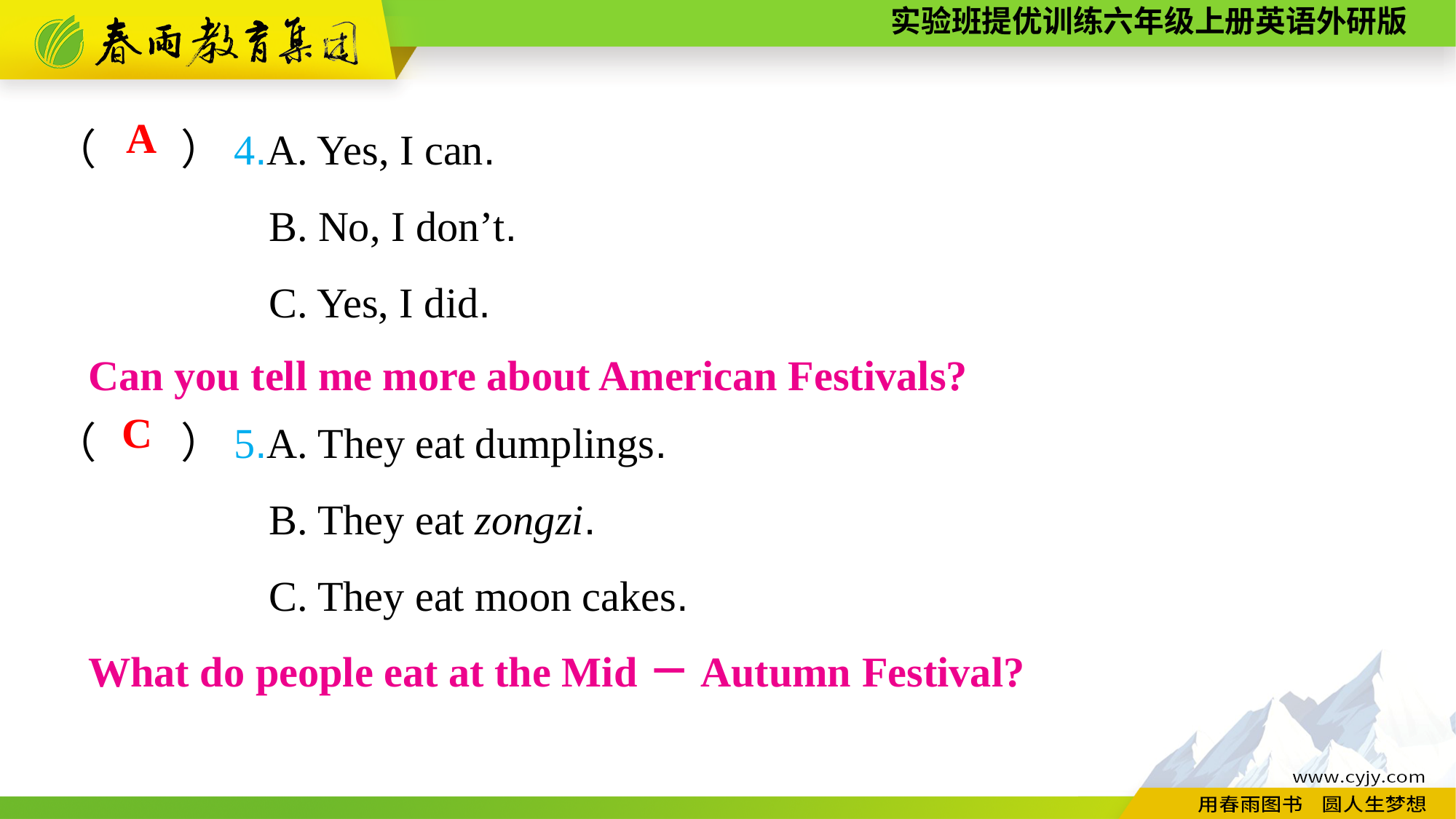

（　　）4.A. Yes, I can.
B. No, I don’t.
C. Yes, I did.
A
Can you tell me more about American Festivals?
（　　）5.A. They eat dumplings.
B. They eat zongzi.
C. They eat moon cakes.
C
What do people eat at the Mid－Autumn Festival?